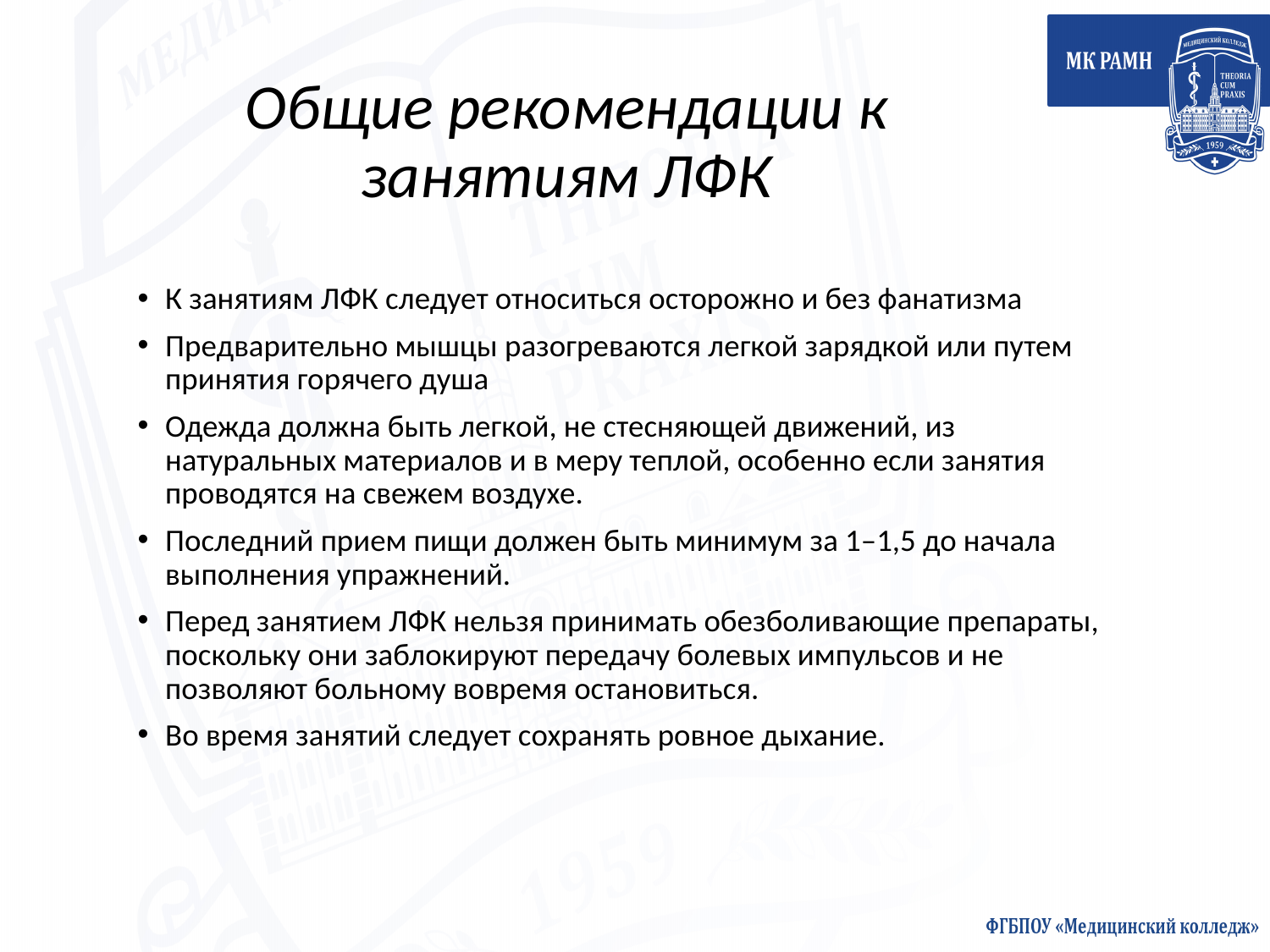

# Общие рекомендации к занятиям ЛФК
К занятиям ЛФК следует относиться осторожно и без фанатизма
Предварительно мышцы разогреваются легкой зарядкой или путем принятия горячего душа
Одежда должна быть легкой, не стесняющей движений, из натуральных материалов и в меру теплой, особенно если занятия проводятся на свежем воздухе.
Последний прием пищи должен быть минимум за 1–1,5 до начала выполнения упражнений.
Перед занятием ЛФК нельзя принимать обезболивающие препараты, поскольку они заблокируют передачу болевых импульсов и не позволяют больному вовремя остановиться.
Во время занятий следует сохранять ровное дыхание.